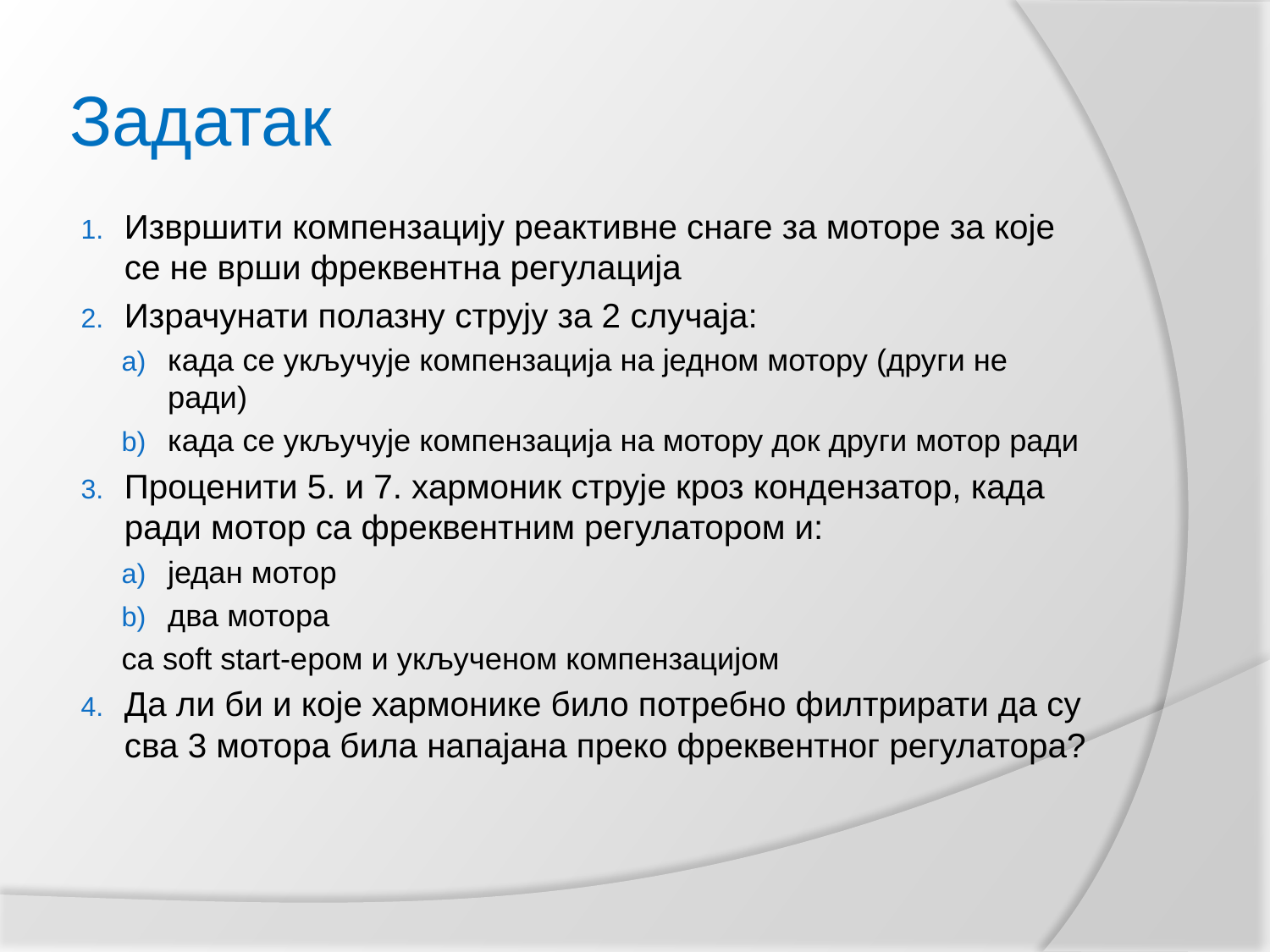

# Задатак
Извршити компензацију реактивне снаге за моторе за које се не врши фреквентна регулација
Израчунати полазну струју за 2 случаја:
када се укључује компензација на једном мотору (други не ради)
када се укључује компензација на мотору док други мотор ради
Проценити 5. и 7. хармоник струје кроз кондензатор, када ради мотор са фреквентним регулатором и:
један мотор
два мотора
са soft start-ером и укљученом компензацијом
Да ли би и које хармонике било потребно филтрирати да су сва 3 мотора била напајана преко фреквентног регулатора?